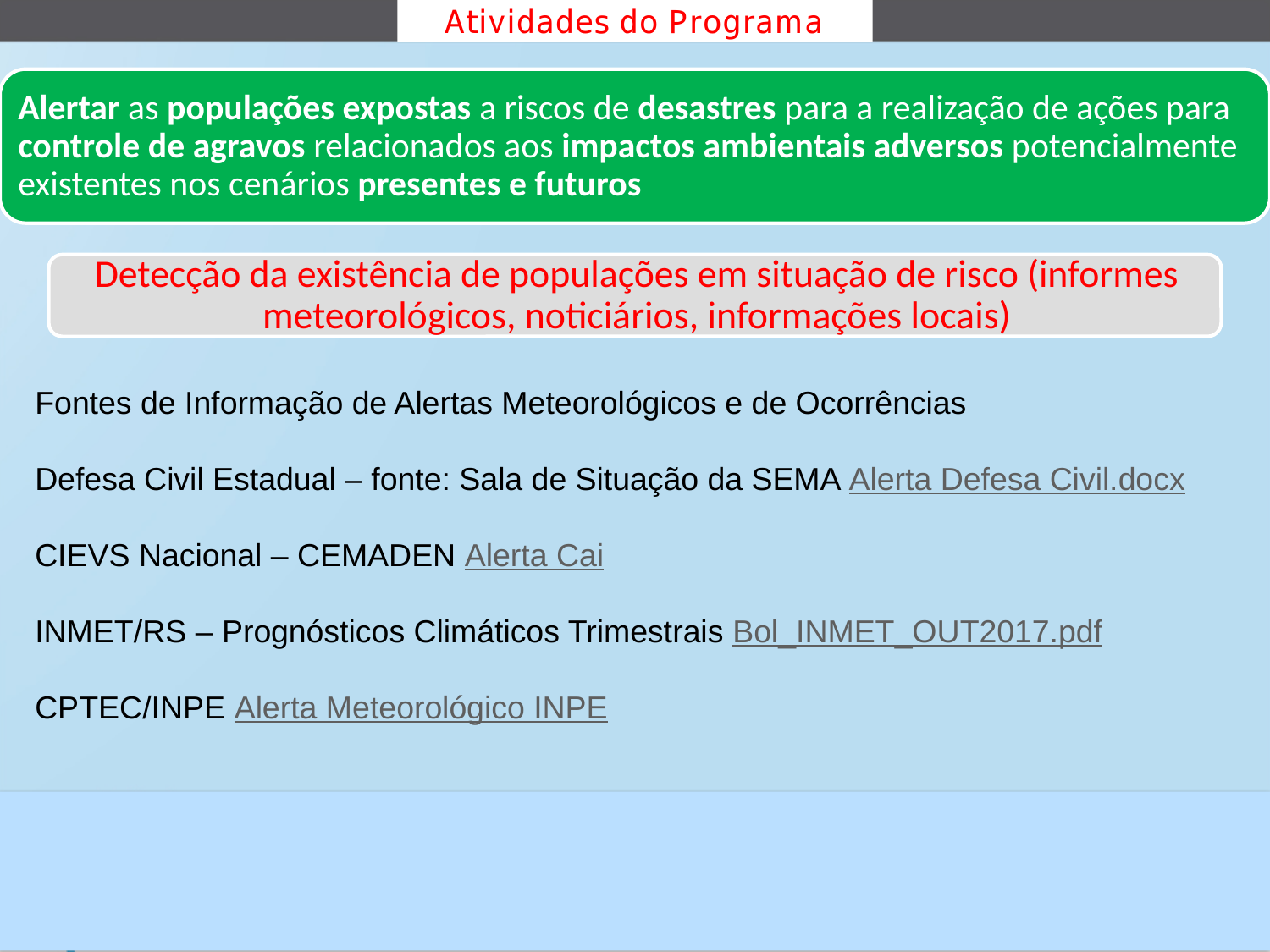

Atividades do Programa
Alertar as populações expostas a riscos de desastres para a realização de ações para controle de agravos relacionados aos impactos ambientais adversos potencialmente existentes nos cenários presentes e futuros

Detecção da existência de populações em situação de risco (informes meteorológicos, noticiários, informações locais)
Fontes de Informação de Alertas Meteorológicos e de Ocorrências

Defesa Civil Estadual – fonte: Sala de Situação da SEMA Alerta Defesa Civil.docx

CIEVS Nacional – CEMADEN Alerta Cai

INMET/RS – Prognósticos Climáticos Trimestrais Bol_INMET_OUT2017.pdf

CPTEC/INPE Alerta Meteorológico INPE